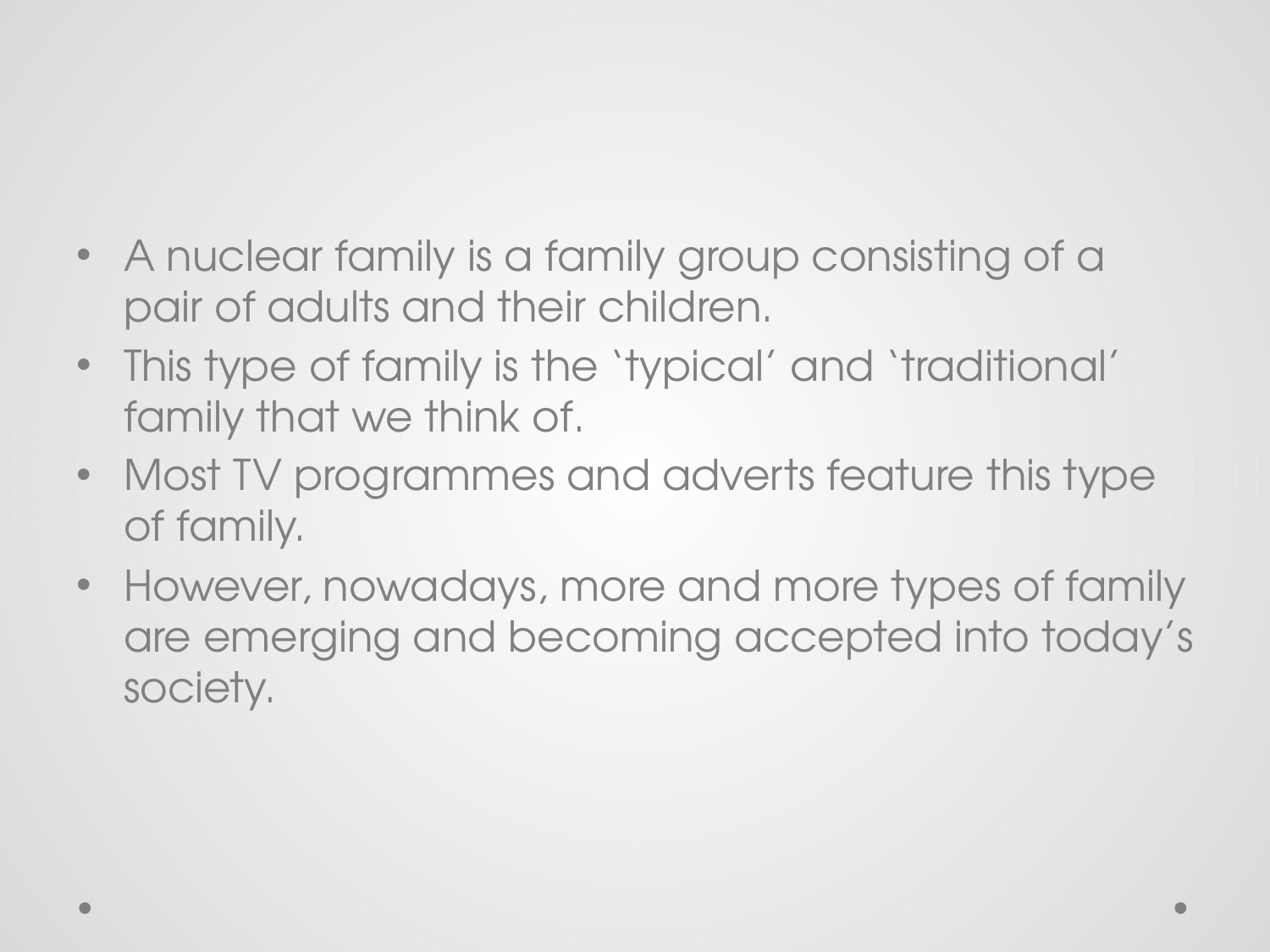

A nuclear family is a family group consisting of a pair of adults and their children.
This type of family is the ‘typical’ and ‘traditional’ family that we think of.
Most TV programmes and adverts feature this type of family.
However, nowadays, more and more types of family are emerging and becoming accepted into today’s society.